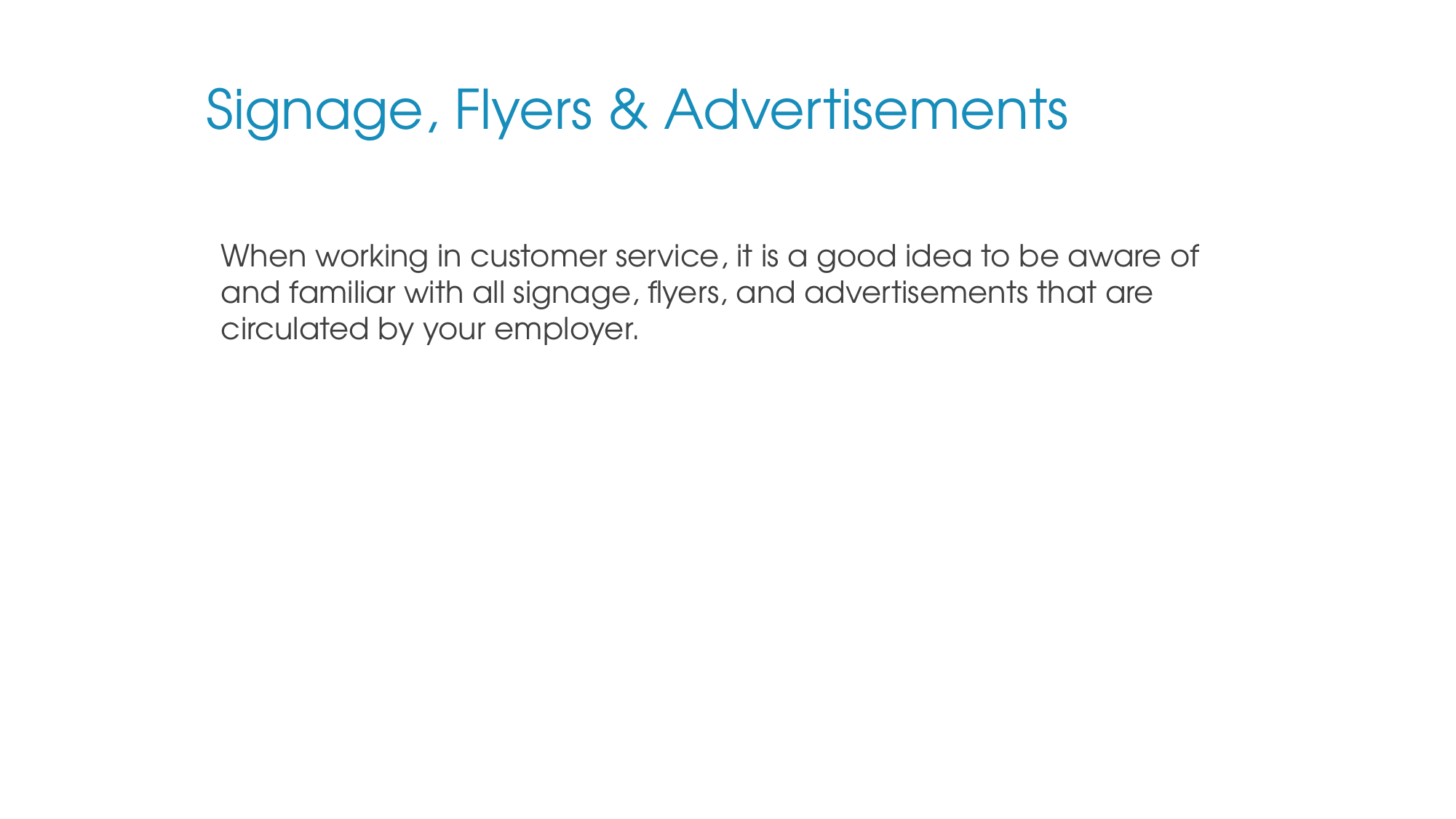

# Signage, Flyers & Advertisements
When working in customer service, it is a good idea to be aware of and familiar with all signage, flyers, and advertisements that are circulated by your employer.